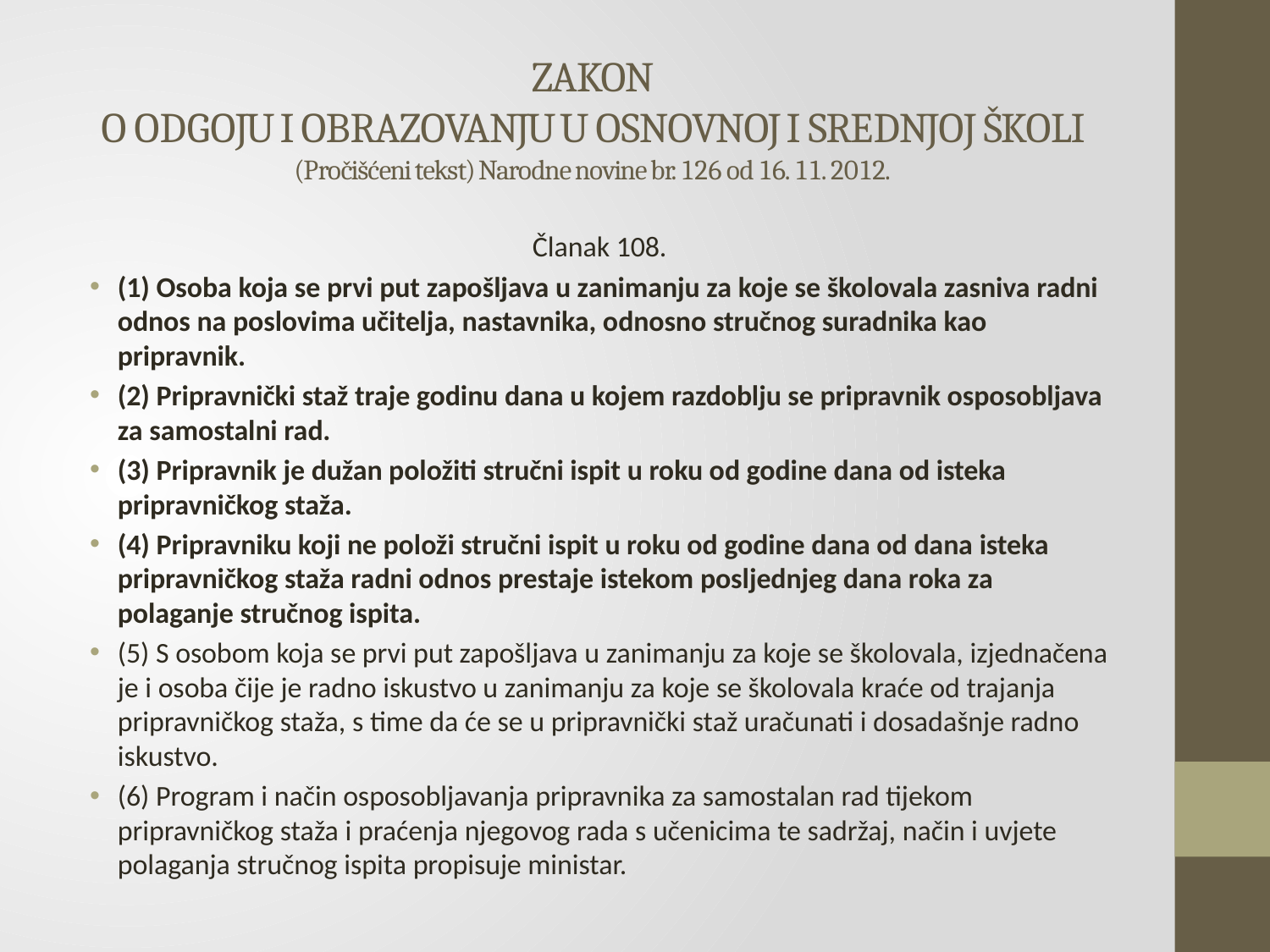

# ZAKON O ODGOJU I OBRAZOVANJU U OSNOVNOJ I SREDNJOJ ŠKOLI (Pročišćeni tekst) Narodne novine br. 126 od 16. 11. 2012.
Članak 108.
(1) Osoba koja se prvi put zapošljava u zanimanju za koje se školovala zasniva radni odnos na poslovima učitelja, nastavnika, odnosno stručnog suradnika kao pripravnik.
(2) Pripravnički staž traje godinu dana u kojem razdoblju se pripravnik osposobljava za samostalni rad.
(3) Pripravnik je dužan položiti stručni ispit u roku od godine dana od isteka pripravničkog staža.
(4) Pripravniku koji ne položi stručni ispit u roku od godine dana od dana isteka pripravničkog staža radni odnos prestaje istekom posljednjeg dana roka za polaganje stručnog ispita.
(5) S osobom koja se prvi put zapošljava u zanimanju za koje se školovala, izjednačena je i osoba čije je radno iskustvo u zanimanju za koje se školovala kraće od trajanja pripravničkog staža, s time da će se u pripravnički staž uračunati i dosadašnje radno iskustvo.
(6) Program i način osposobljavanja pripravnika za samostalan rad tijekom pripravničkog staža i praćenja njegovog rada s učenicima te sadržaj, način i uvjete polaganja stručnog ispita propisuje ministar.